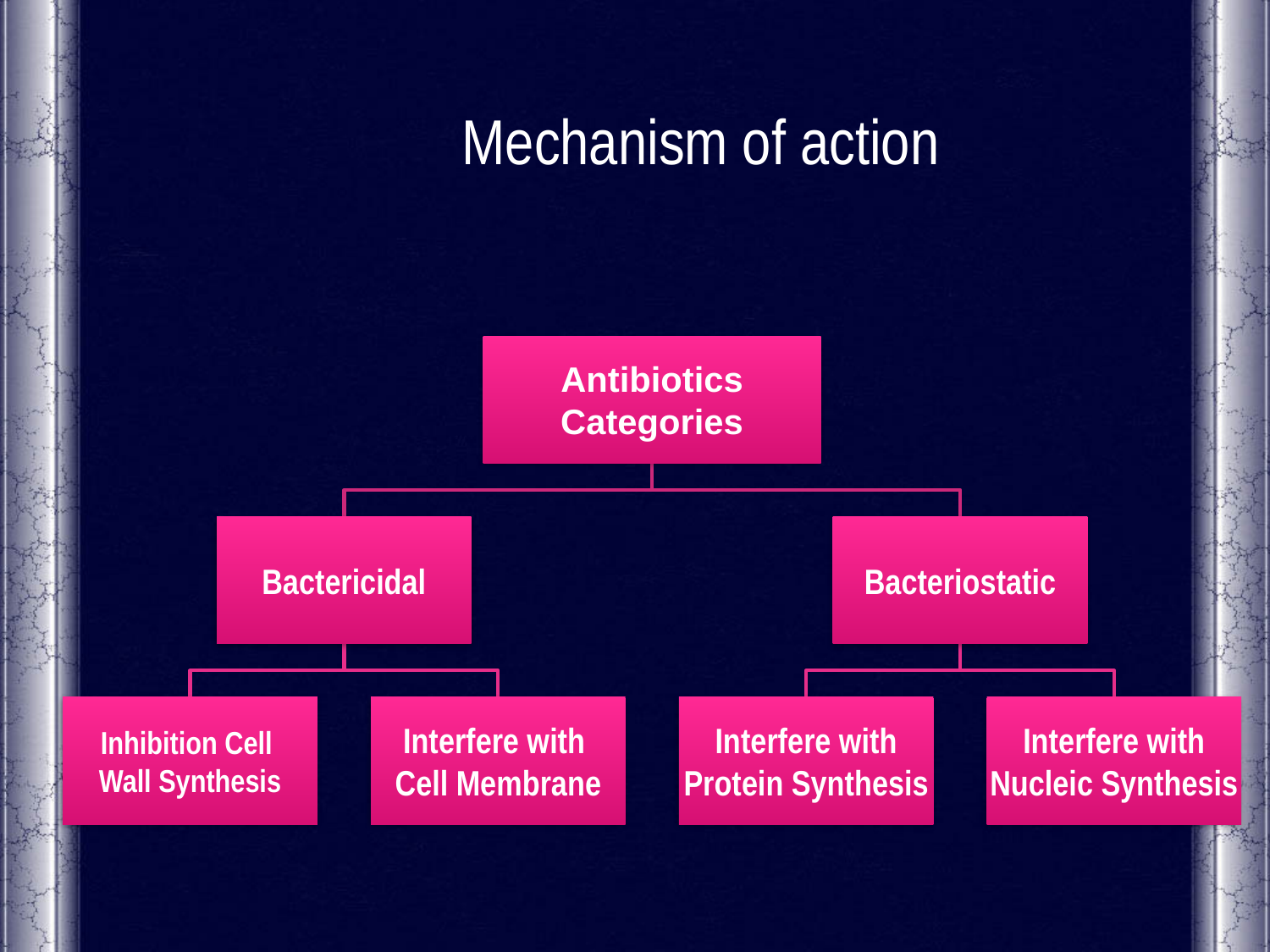

Mechanism of action
Antibiotics Categories
Bactericidal
Inhibition Cell
Wall Synthesis
Interfere with
Cell Membrane
Bacteriostatic
Interfere with
Protein Synthesis
Interfere with
Nucleic Synthesis